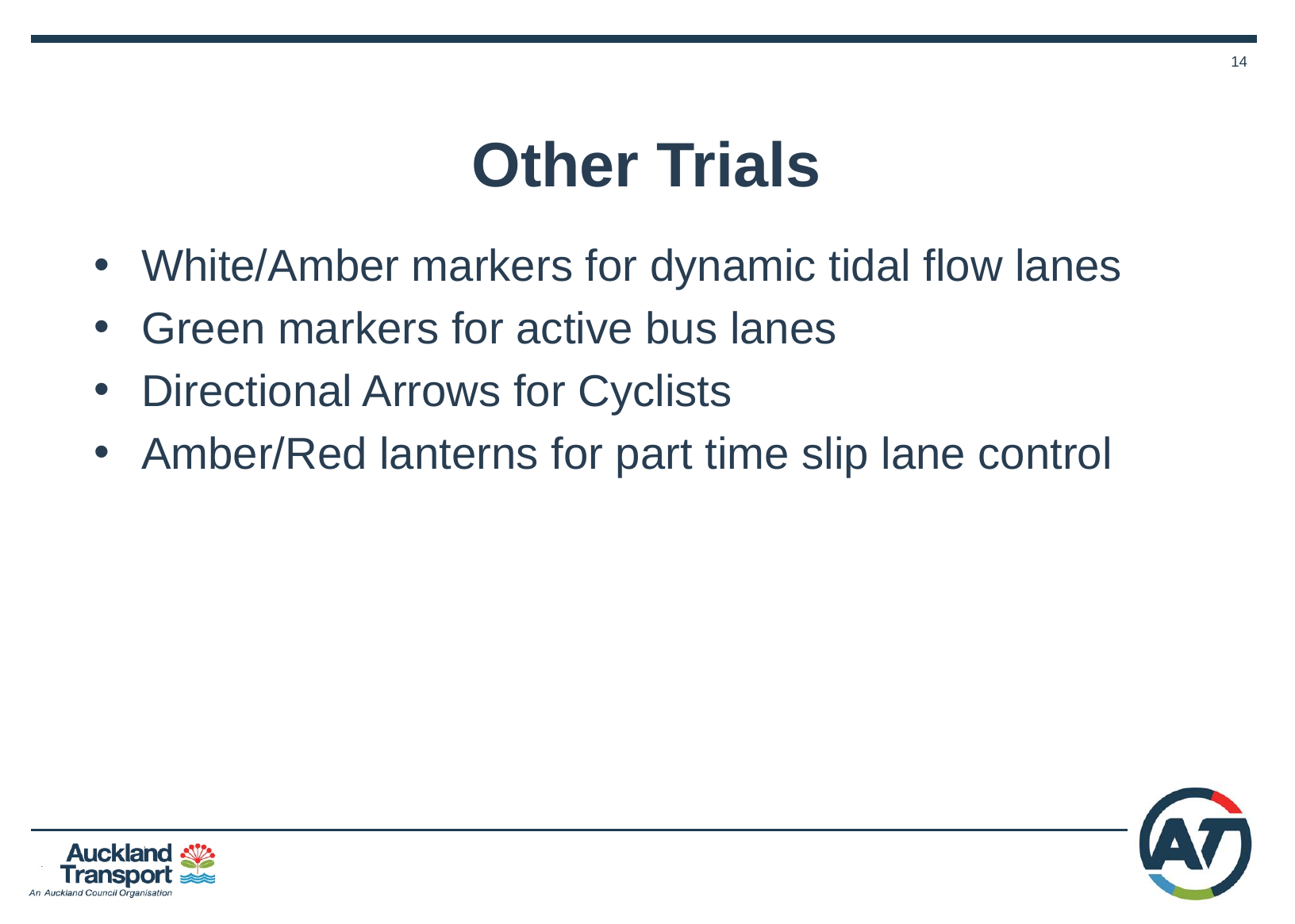

# Other Trials
White/Amber markers for dynamic tidal flow lanes
Green markers for active bus lanes
Directional Arrows for Cyclists
Amber/Red lanterns for part time slip lane control